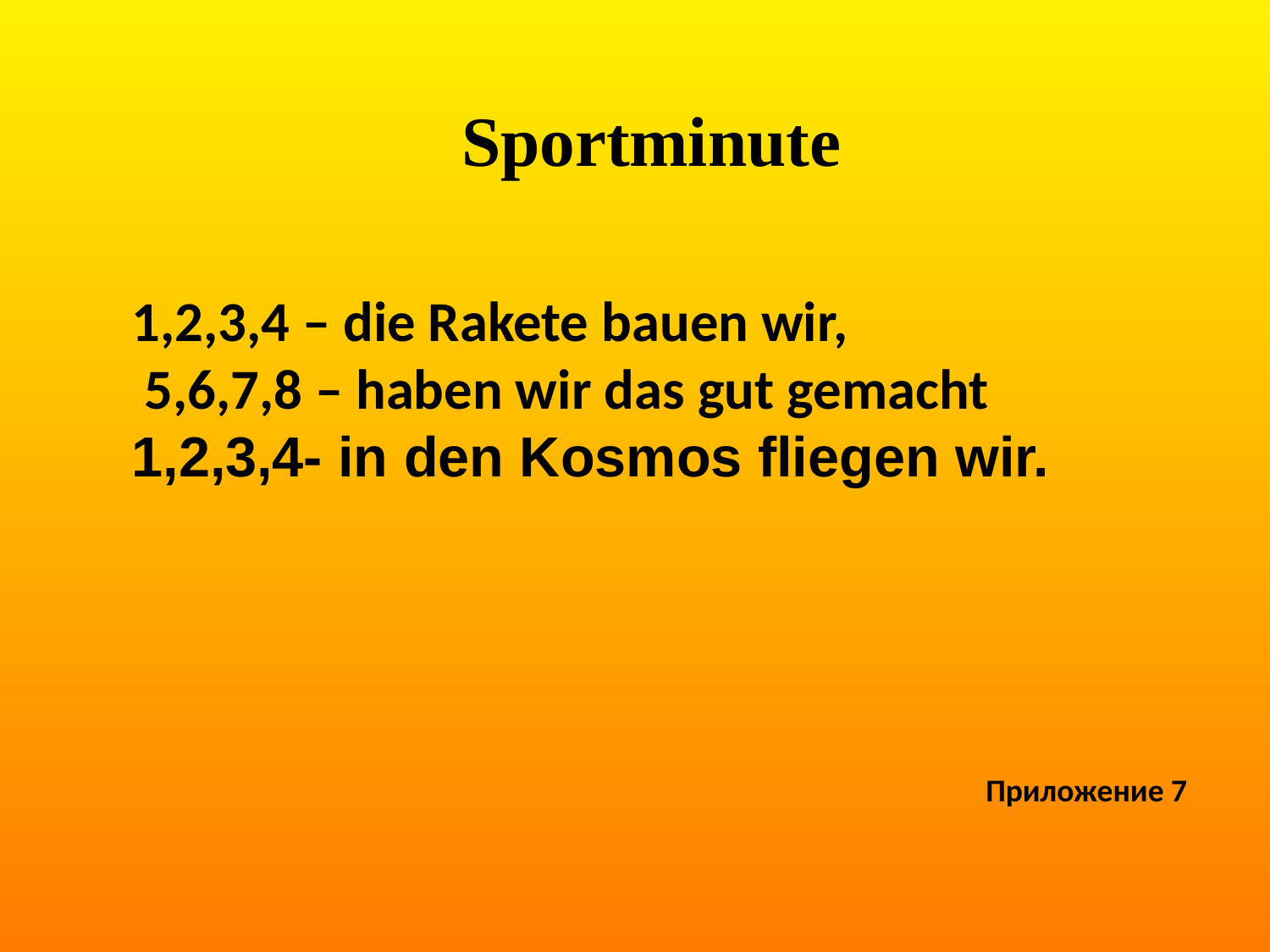

Sportminute
1,2,3,4 – die Rakete bauen wir,
 5,6,7,8 – haben wir das gut gemacht
1,2,3,4- in den Kosmos fliegen wir.
Приложение 7